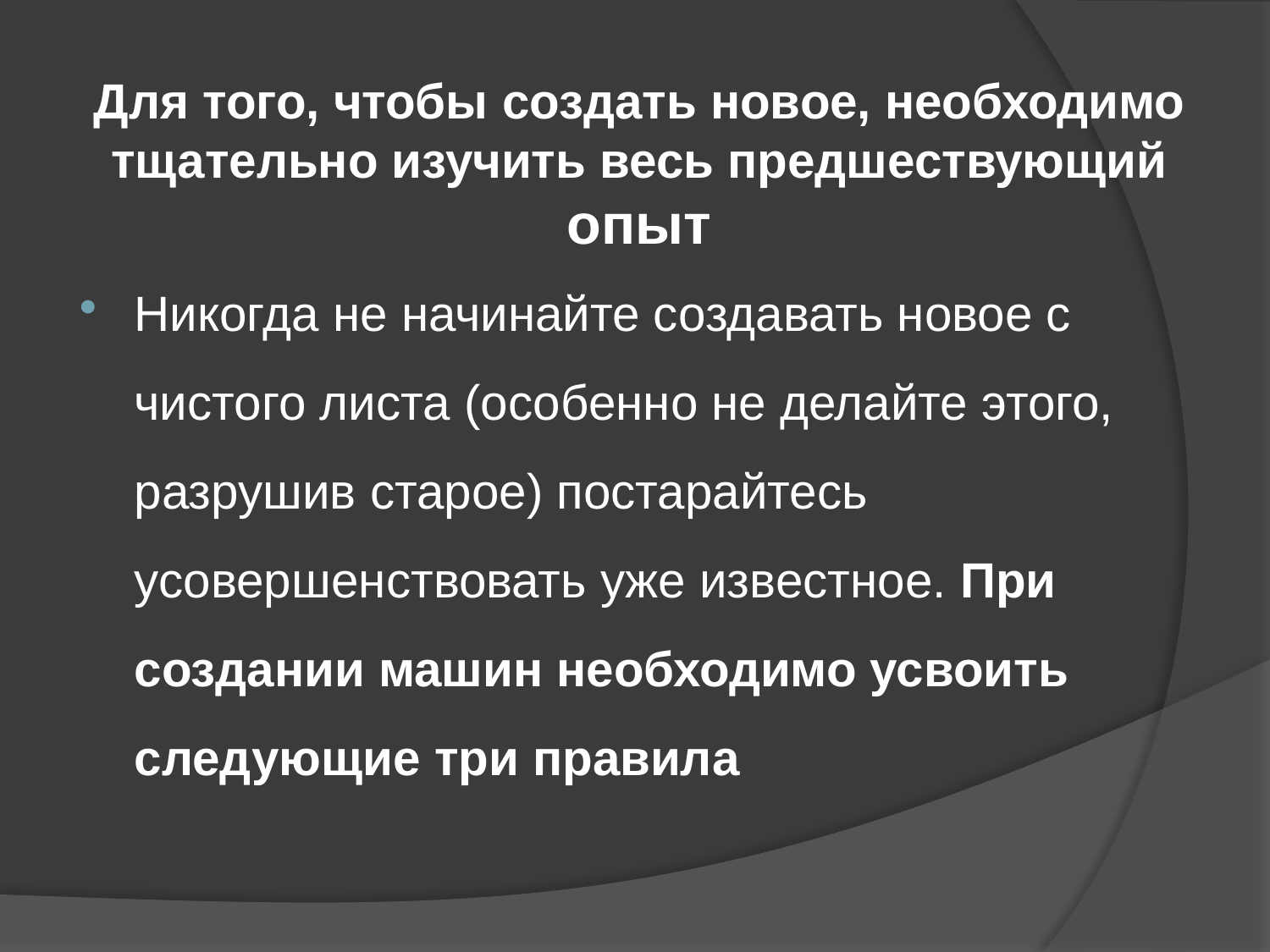

# Для того, чтобы создать новое, необходимо тщательно изучить весь предшествующий опыт
Никогда не начинайте создавать новое с чистого листа (особенно не делайте этого, разрушив старое) постарайтесь усовершенствовать уже известное. При создании машин необходимо усвоить следующие три правила